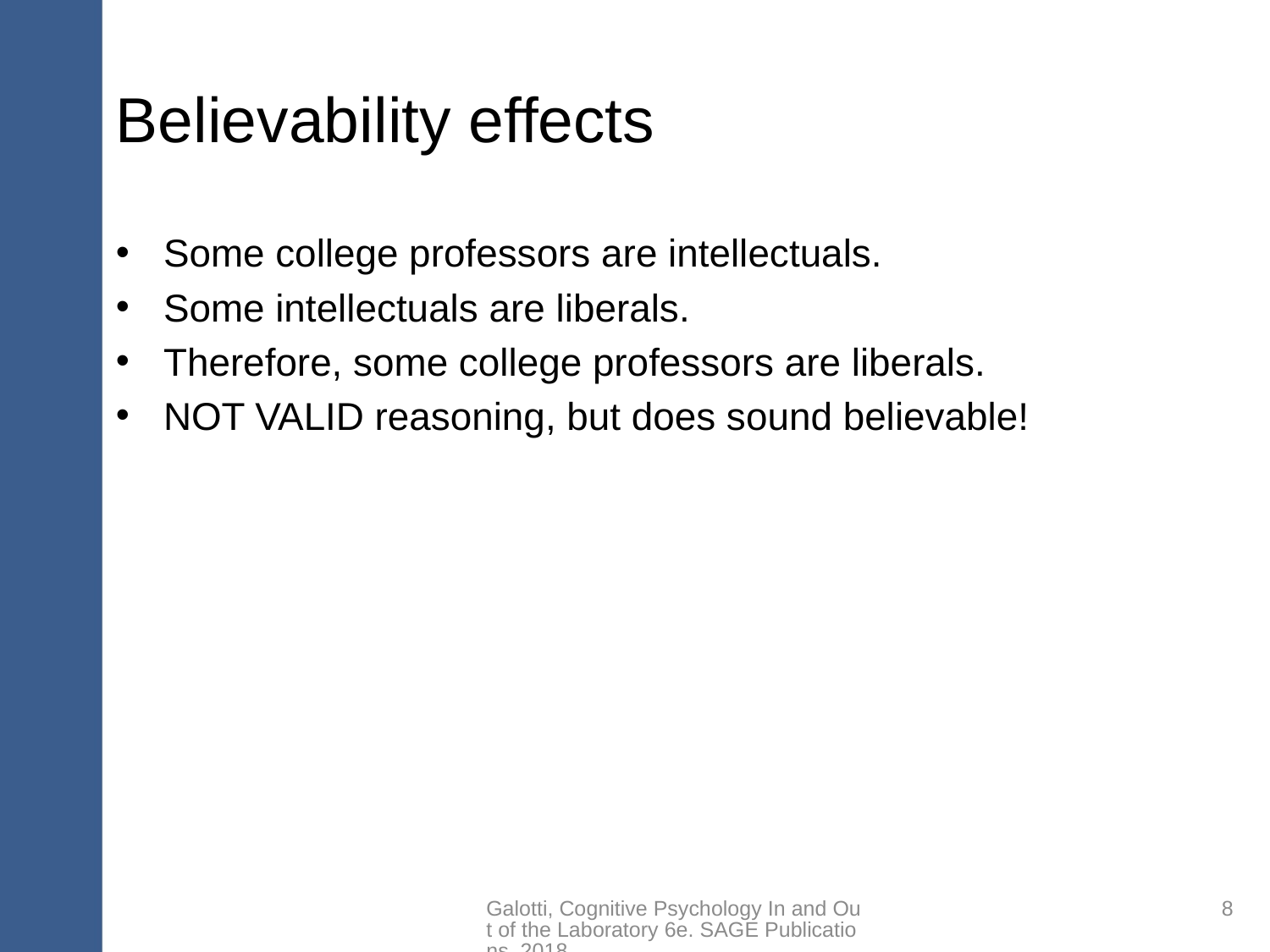

# Believability effects
Some college professors are intellectuals.
Some intellectuals are liberals.
Therefore, some college professors are liberals.
NOT VALID reasoning, but does sound believable!
Galotti, Cognitive Psychology In and Out of the Laboratory 6e. SAGE Publications, 2018.
8